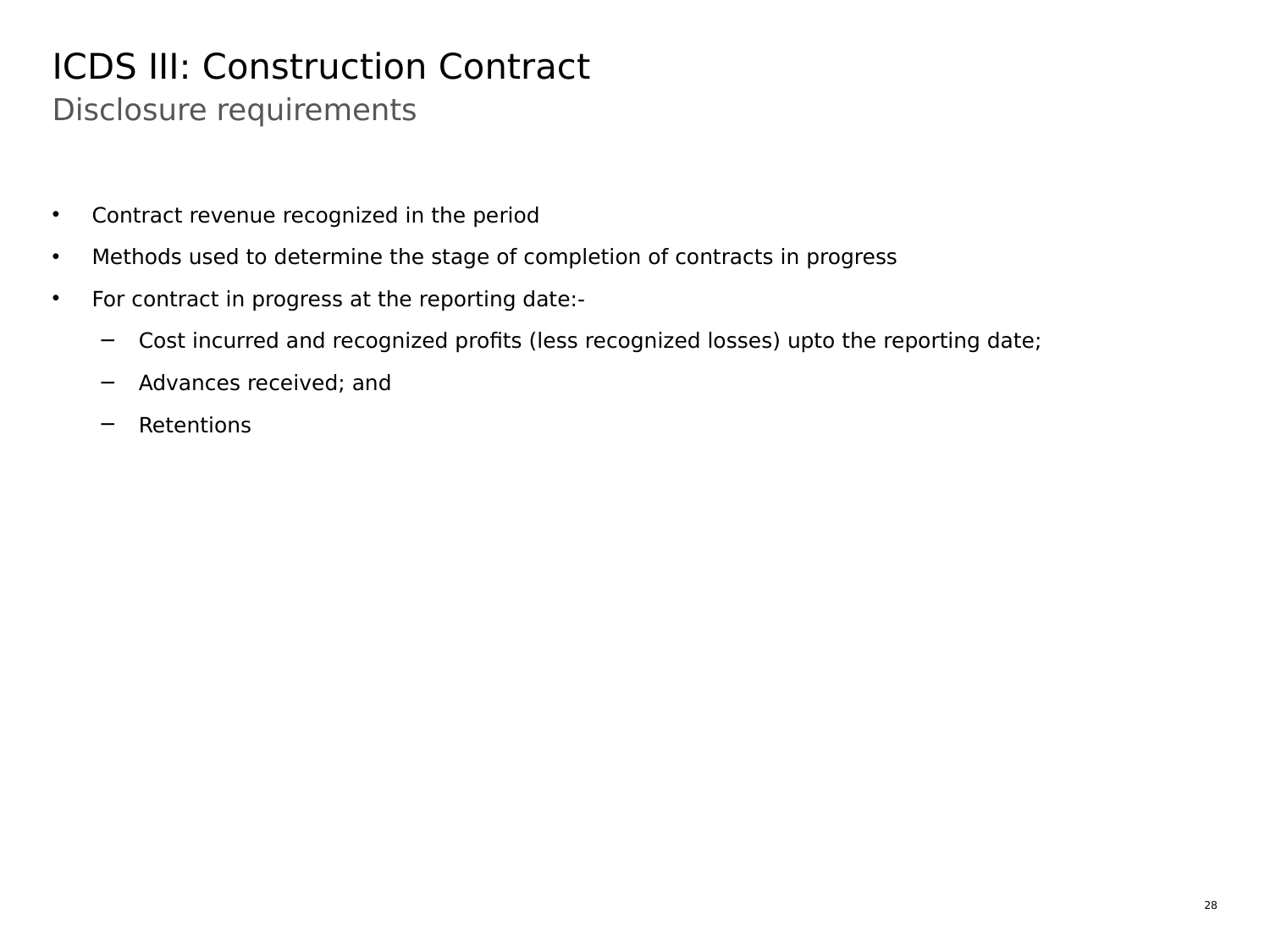

# ICDS III: Construction Contract
Disclosure requirements
Contract revenue recognized in the period
Methods used to determine the stage of completion of contracts in progress
For contract in progress at the reporting date:-
Cost incurred and recognized profits (less recognized losses) upto the reporting date;
Advances received; and
Retentions